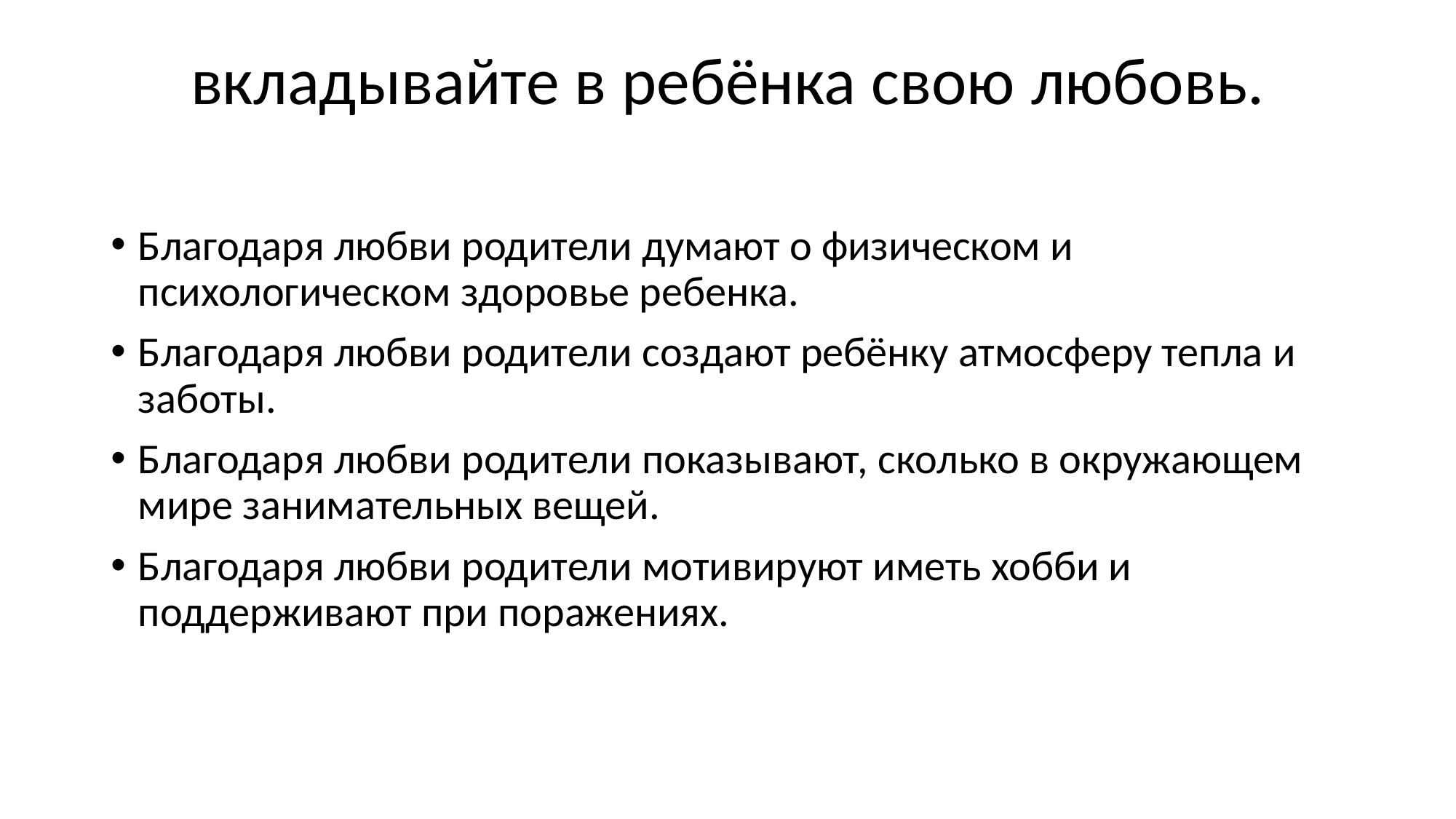

# вкладывайте в ребёнка свою любовь.
Благодаря любви родители думают о физическом и психологическом здоровье ребенка.
Благодаря любви родители создают ребёнку атмосферу тепла и заботы.
Благодаря любви родители показывают, сколько в окружающем мире занимательных вещей.
Благодаря любви родители мотивируют иметь хобби и поддерживают при поражениях.